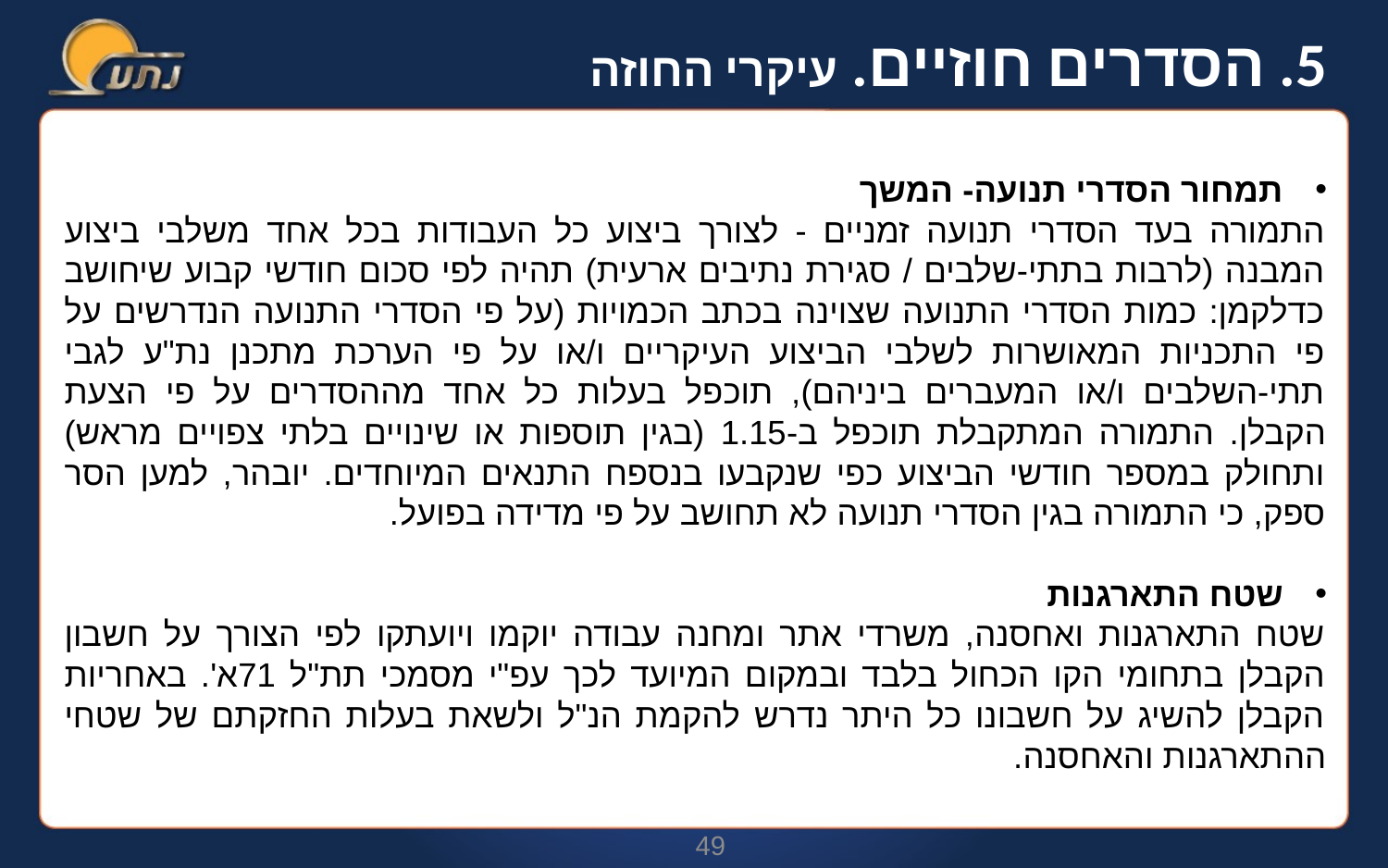

5. הסדרים חוזיים. עיקרי החוזה

תמחור הסדרי תנועה- המשך
התמורה בעד הסדרי תנועה זמניים - לצורך ביצוע כל העבודות בכל אחד משלבי ביצוע המבנה (לרבות בתתי-שלבים / סגירת נתיבים ארעית) תהיה לפי סכום חודשי קבוע שיחושב כדלקמן: כמות הסדרי התנועה שצוינה בכתב הכמויות (על פי הסדרי התנועה הנדרשים על פי התכניות המאושרות לשלבי הביצוע העיקריים ו/או על פי הערכת מתכנן נת"ע לגבי תתי-השלבים ו/או המעברים ביניהם), תוכפל בעלות כל אחד מההסדרים על פי הצעת הקבלן. התמורה המתקבלת תוכפל ב-1.15 (בגין תוספות או שינויים בלתי צפויים מראש) ותחולק במספר חודשי הביצוע כפי שנקבעו בנספח התנאים המיוחדים. יובהר, למען הסר ספק, כי התמורה בגין הסדרי תנועה לא תחושב על פי מדידה בפועל.

שטח התארגנות
שטח התארגנות ואחסנה, משרדי אתר ומחנה עבודה יוקמו ויועתקו לפי הצורך על חשבון הקבלן בתחומי הקו הכחול בלבד ובמקום המיועד לכך עפ"י מסמכי תת"ל 71א'. באחריות הקבלן להשיג על חשבונו כל היתר נדרש להקמת הנ"ל ולשאת בעלות החזקתם של שטחי ההתארגנות והאחסנה.

49